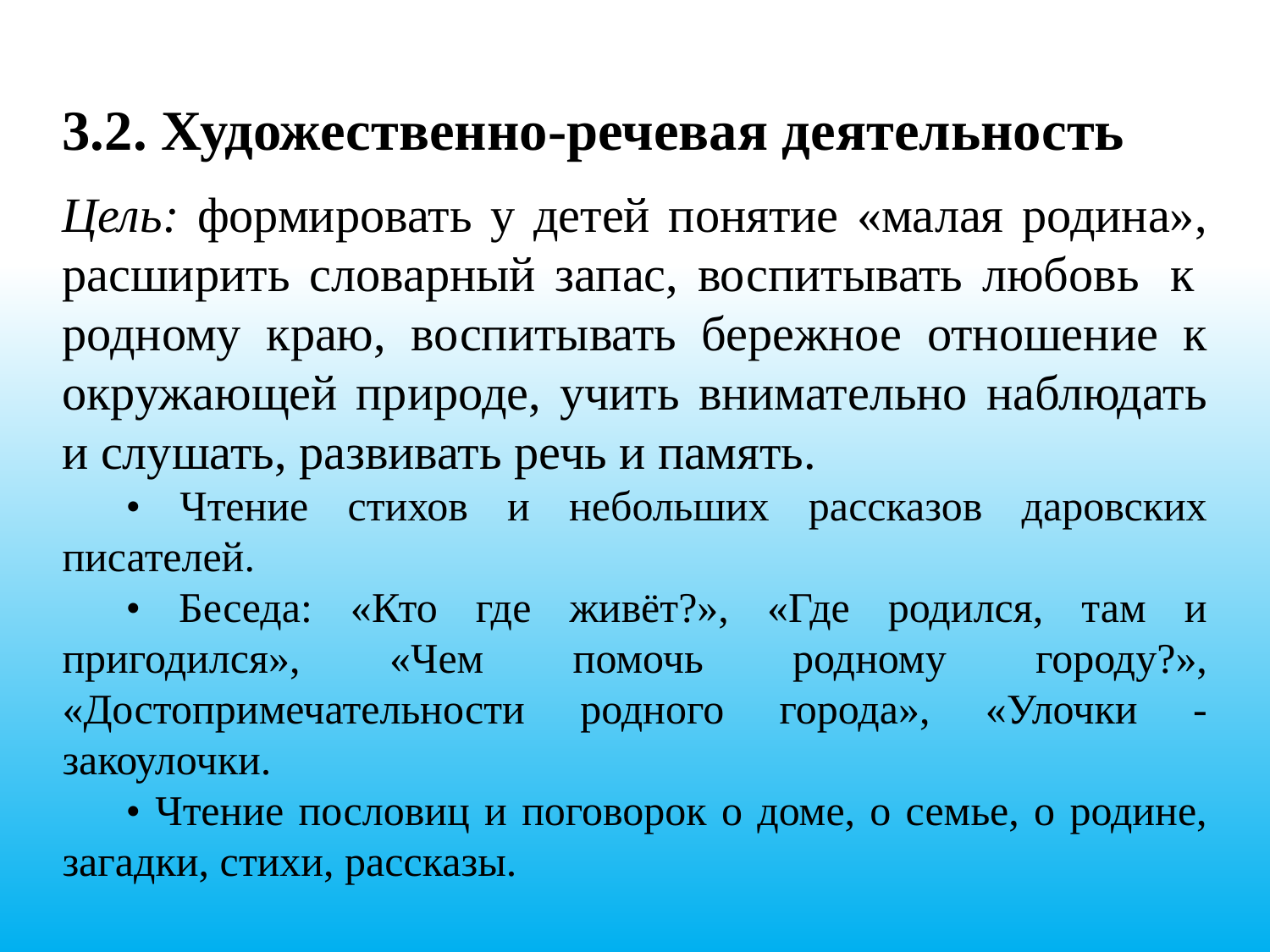

3.2. Художественно-речевая деятельность

Цель: формировать у детей понятие «малая родина», расширить словарный запас, воспитывать любовь  к  родному краю, воспитывать бережное отношение к окружающей природе, учить внимательно наблюдать и слушать, развивать речь и память.
• Чтение стихов и небольших рассказов даровских писателей.
• Беседа: «Кто где живёт?», «Где родился, там и пригодился», «Чем помочь родному городу?», «Достопримечательности родного города», «Улочки - закоулочки.
• Чтение пословиц и поговорок о доме, о семье, о родине, загадки, стихи, рассказы.